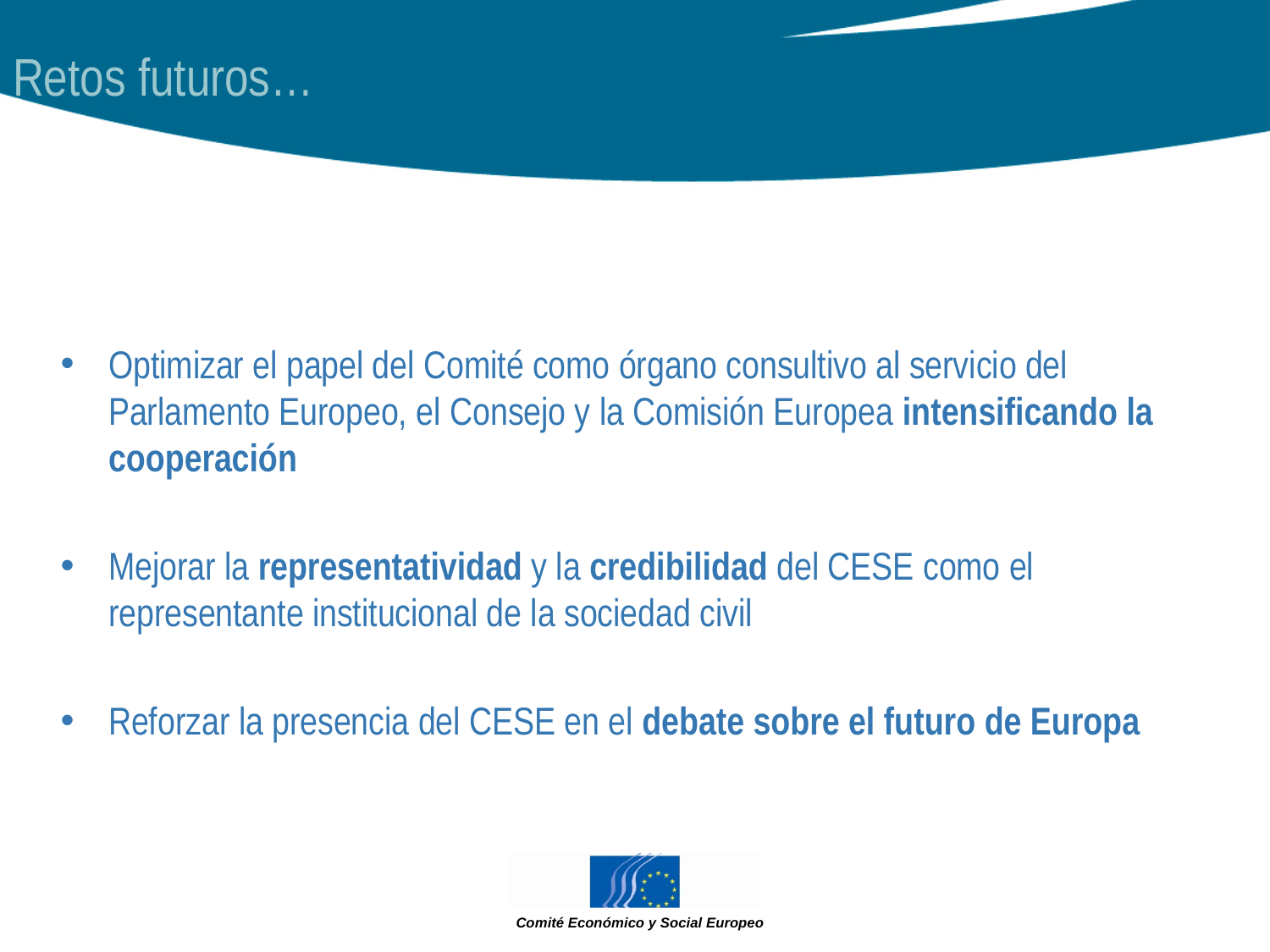

# Retos futuros…

Optimizar el papel del Comité como órgano consultivo al servicio del Parlamento Europeo, el Consejo y la Comisión Europea intensificando la cooperación

Mejorar la representatividad y la credibilidad del CESE como el representante institucional de la sociedad civil

Reforzar la presencia del CESE en el debate sobre el futuro de Europa
Comité Económico y Social Europeo